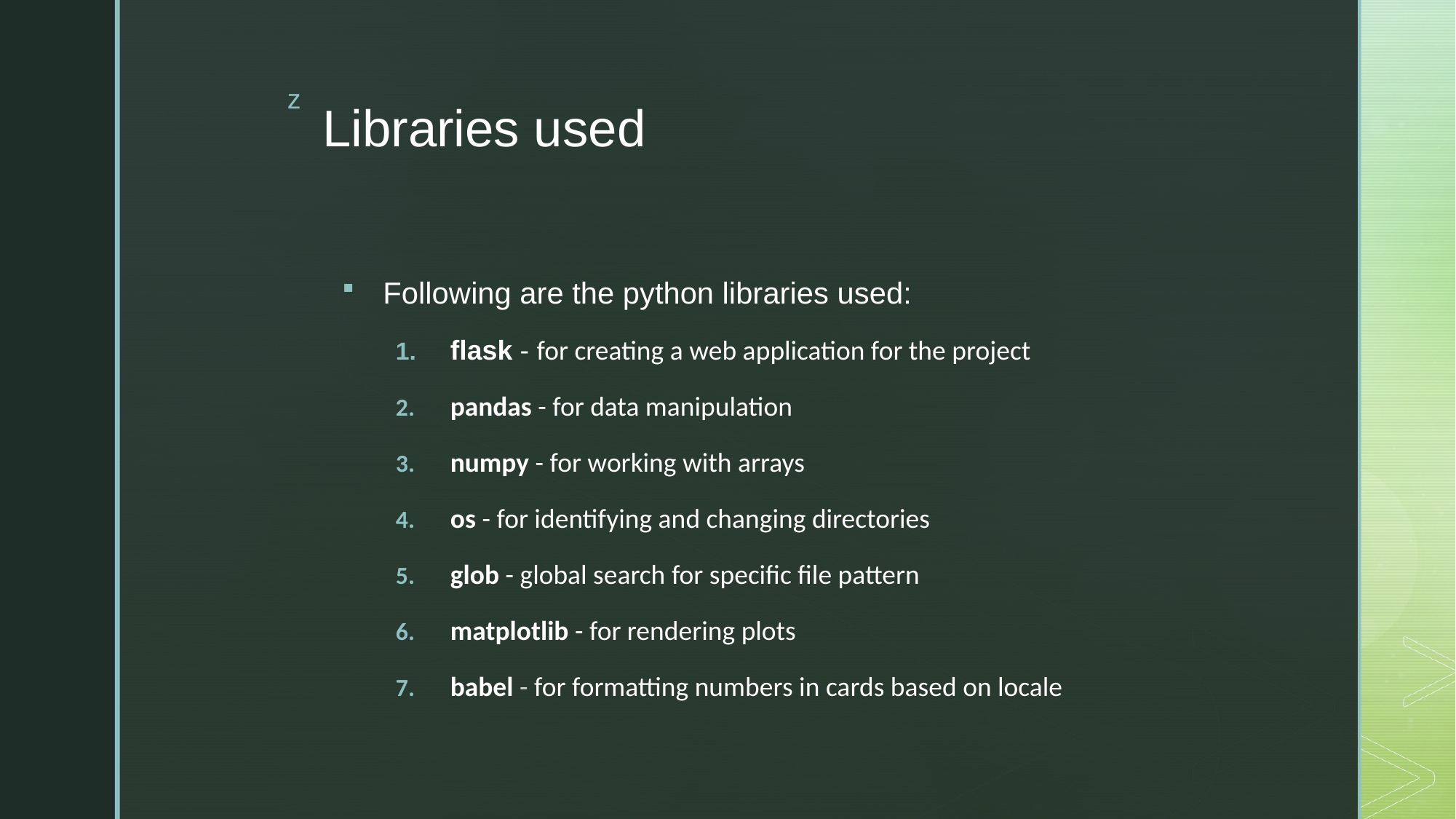

# Libraries used
Following are the python libraries used:
flask - for creating a web application for the project
pandas - for data manipulation
numpy - for working with arrays
os - for identifying and changing directories
glob - global search for specific file pattern
matplotlib - for rendering plots
babel - for formatting numbers in cards based on locale